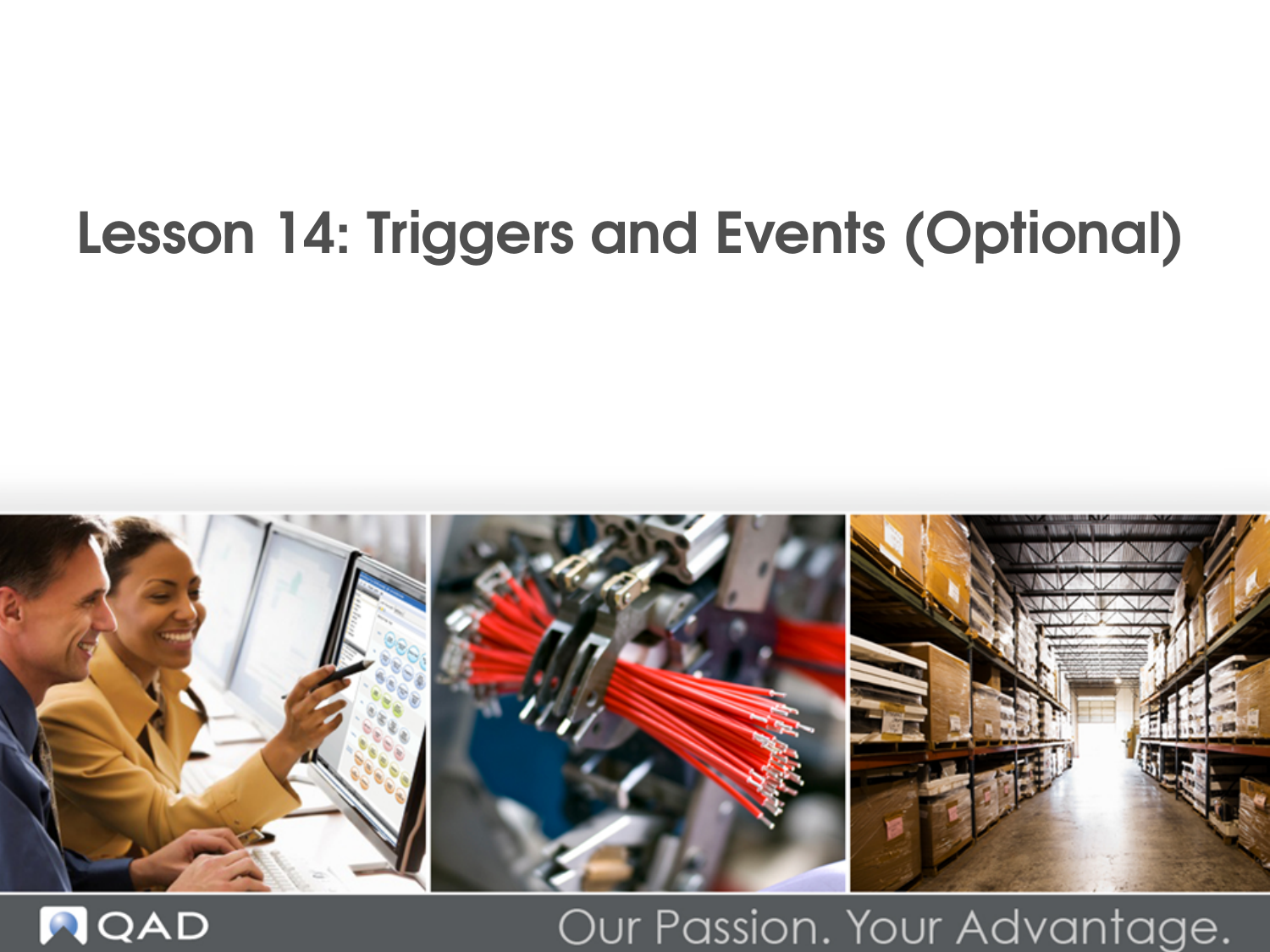

# Lesson 14: Triggers and Events (Optional)